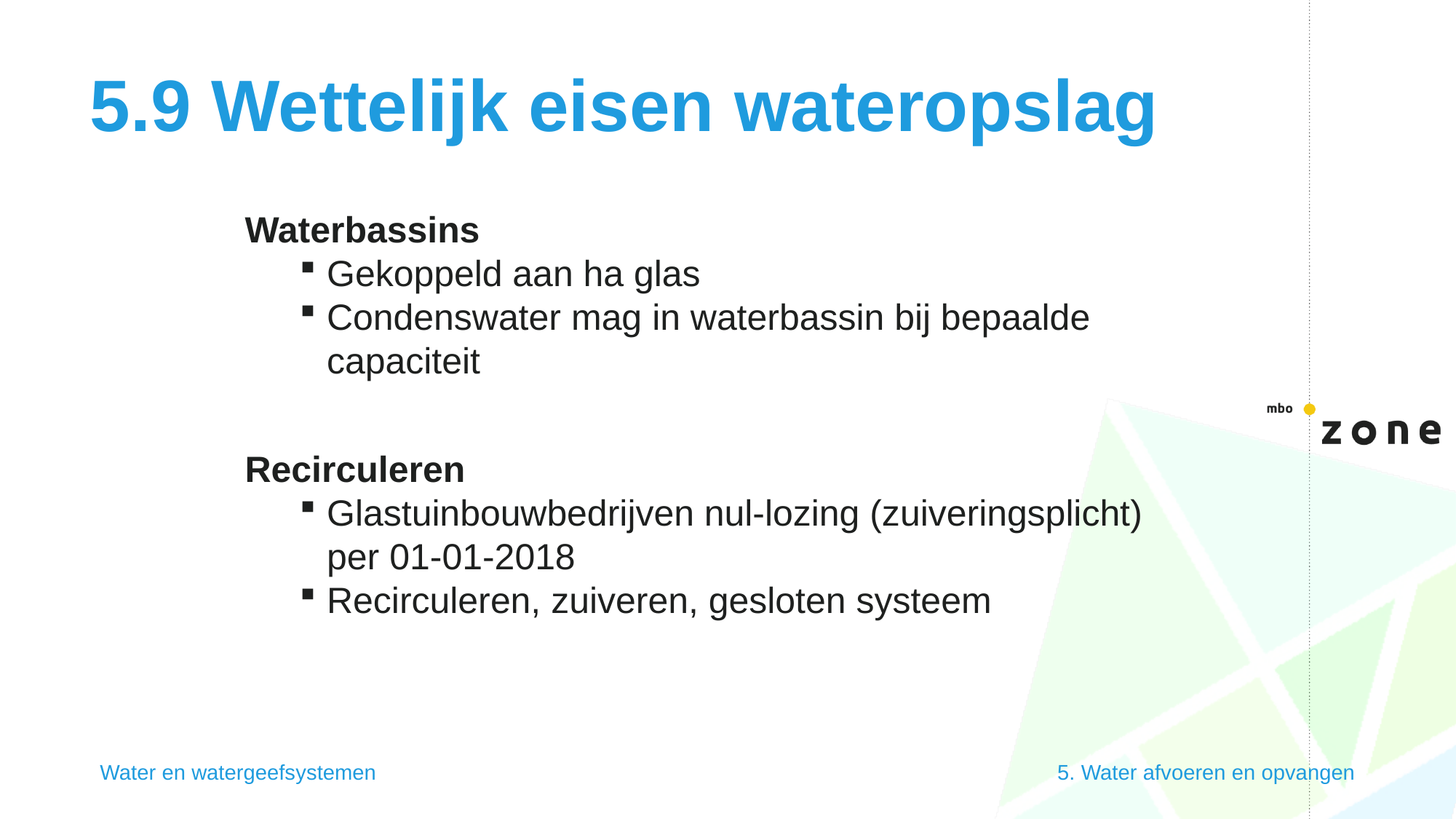

# 5.9 Wettelijk eisen wateropslag
Waterbassins
Gekoppeld aan ha glas
Condenswater mag in waterbassin bij bepaalde capaciteit

Recirculeren
Glastuinbouwbedrijven nul-lozing (zuiveringsplicht) per 01-01-2018
Recirculeren, zuiveren, gesloten systeem

Water en watergeefsystemen
5. Water afvoeren en opvangen